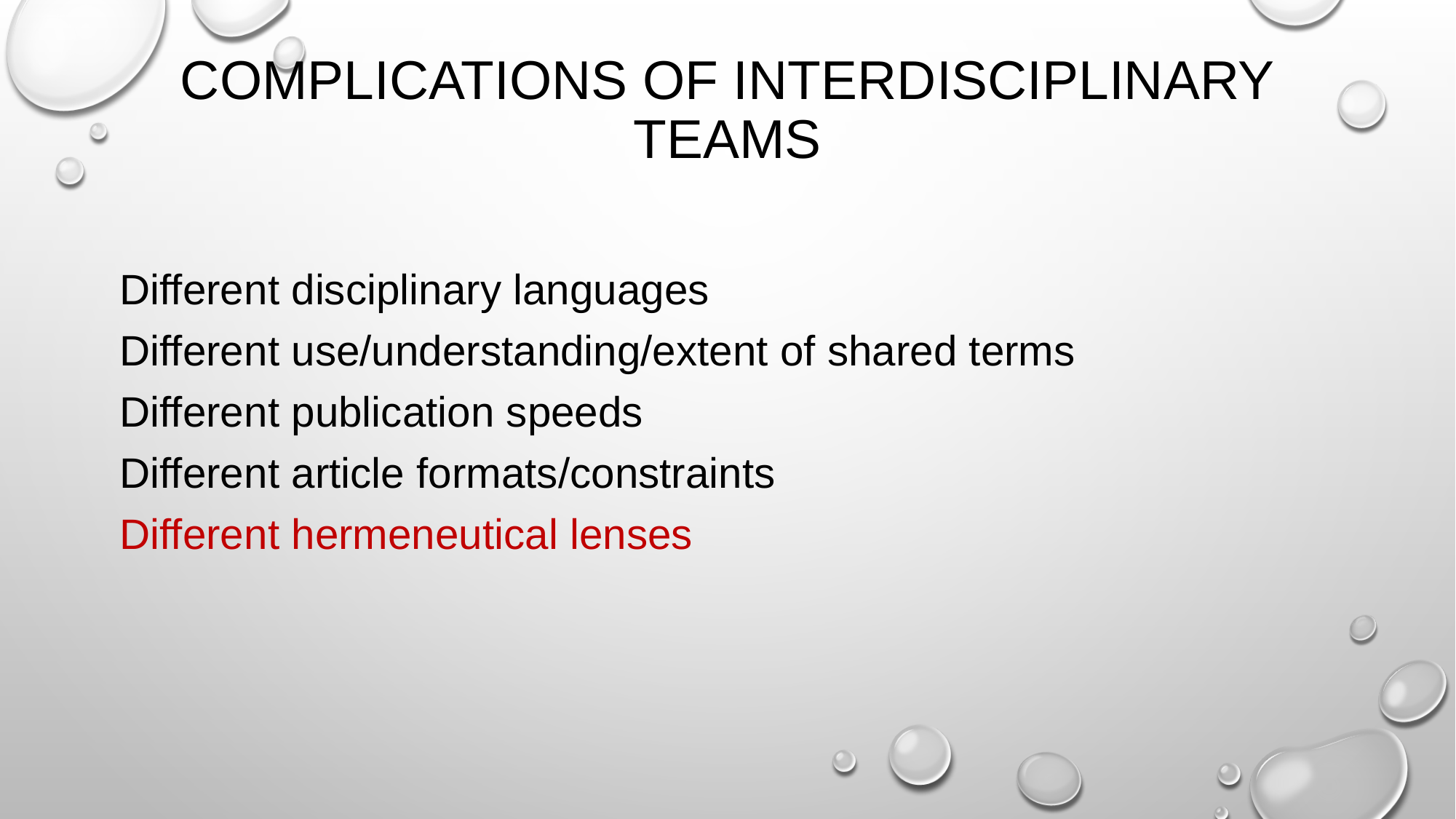

# Complications of Interdisciplinary teams
Different disciplinary languages
Different use/understanding/extent of shared terms
Different publication speeds
Different article formats/constraints
Different hermeneutical lenses